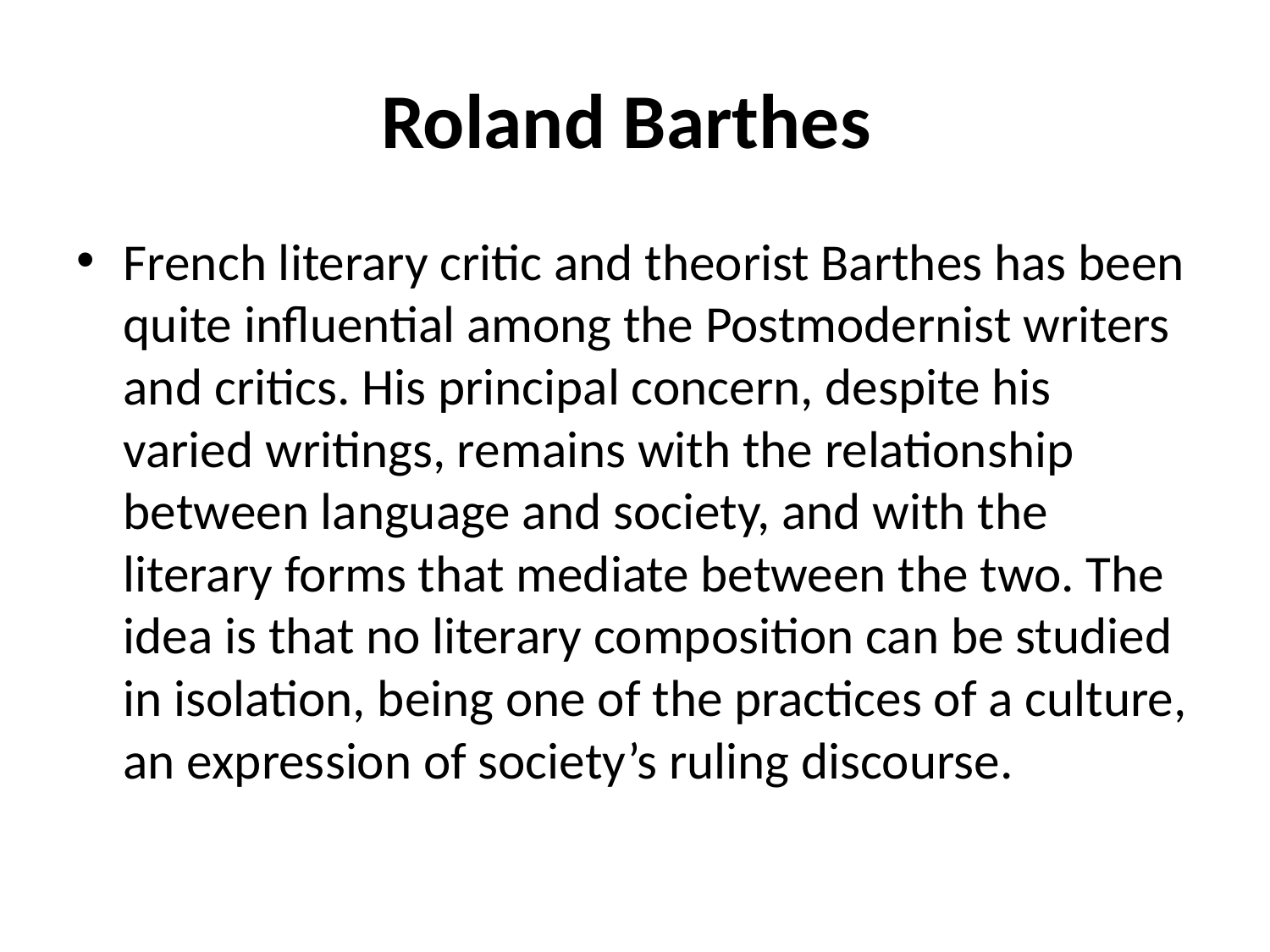

# Roland Barthes
French literary critic and theorist Barthes has been quite influential among the Postmodernist writers and critics. His principal concern, despite his varied writings, remains with the relationship between language and society, and with the literary forms that mediate between the two. The idea is that no literary composition can be studied in isolation, being one of the practices of a culture, an expression of society’s ruling discourse.